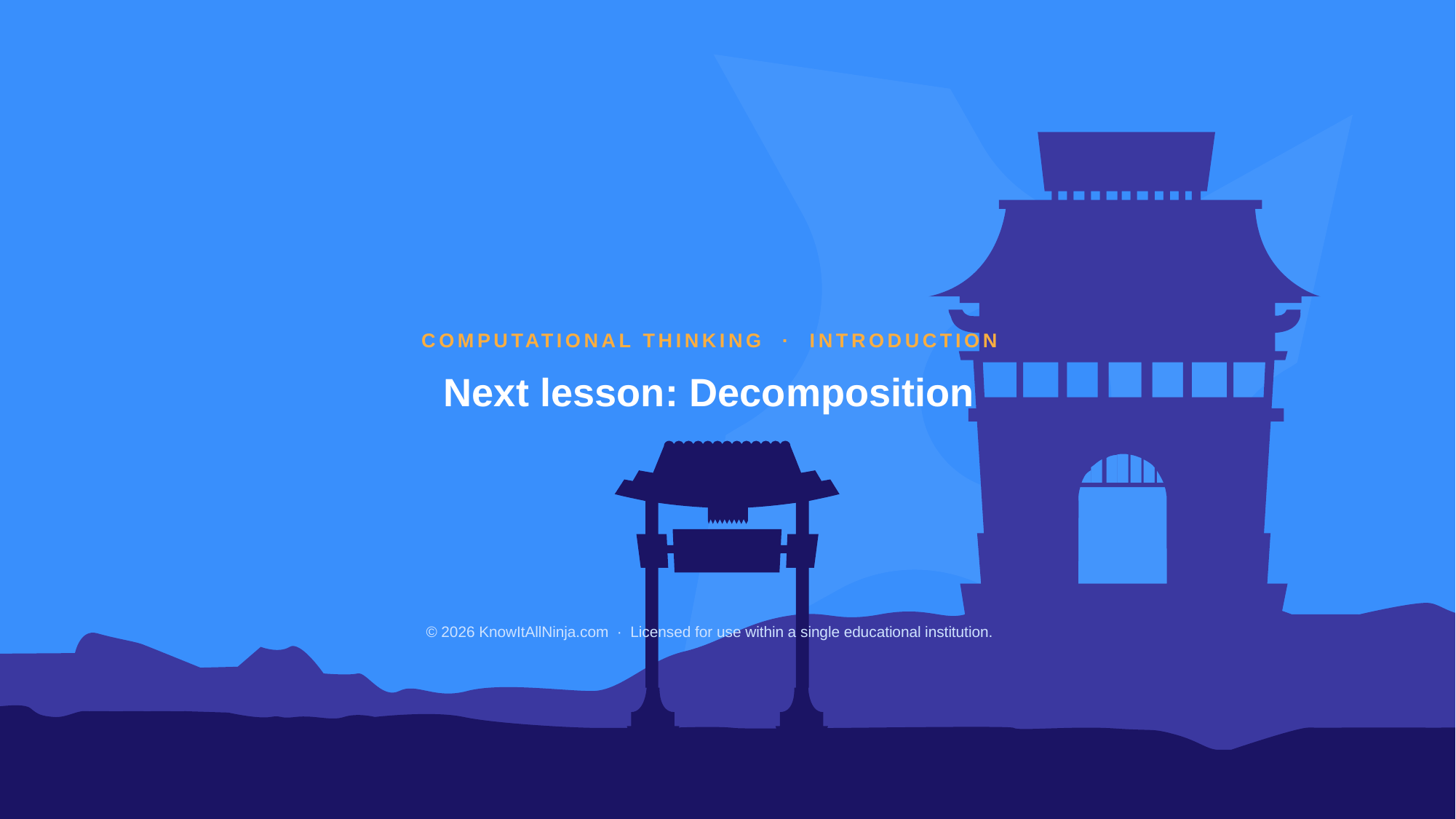

COMPUTATIONAL THINKING  ·  INTRODUCTION
Next lesson: Decomposition
© 2026 KnowItAllNinja.com  ·  Licensed for use within a single educational institution.